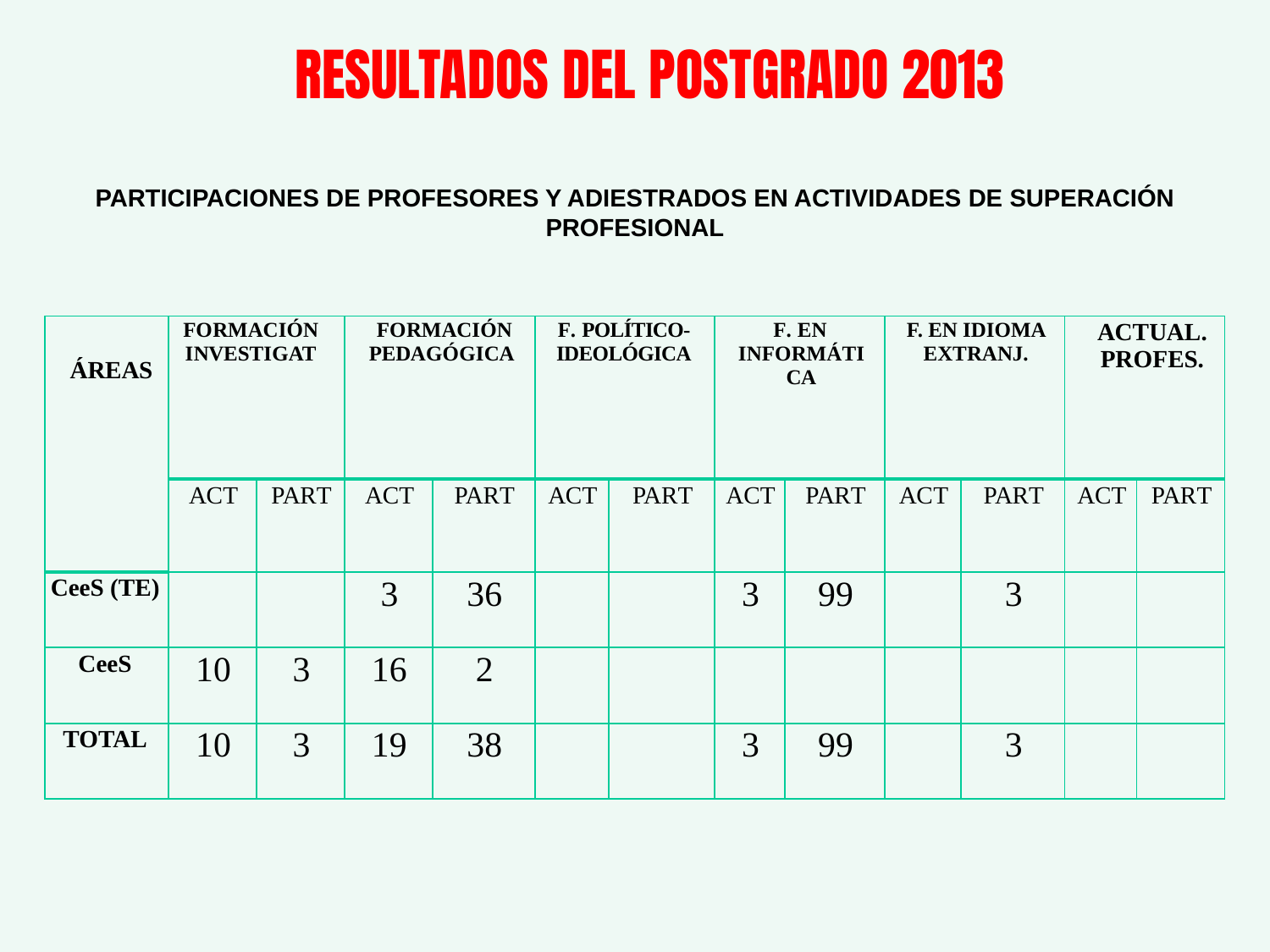

RESULTADOS DEL POSTGRADO 2013

PARTICIPACIONES DE PROFESORES Y ADIESTRADOS EN ACTIVIDADES DE SUPERACIÓN PROFESIONAL
| ÁREAS | FORMACIÓN INVESTIGAT |  | FORMACIÓN PEDAGÓGICA |  | F. POLÍTICO-IDEOLÓGICA |  | F. EN INFORMÁTICA |  | F. EN IDIOMA EXTRANJ. |  | ACTUAL. PROFES. |  |
| --- | --- | --- | --- | --- | --- | --- | --- | --- | --- | --- | --- | --- |
|  | ACT | PART | ACT | PART | ACT | PART | ACT | PART | ACT | PART | ACT | PART |
| CeeS (TE) |  |  | 3 | 36 |  |  | 3 | 99 |  | 3 |  |  |
| CeeS | 10 | 3 | 16 | 2 |  |  |  |  |  |  |  |  |
| TOTAL | 10 | 3 | 19 | 38 |  |  | 3 | 99 |  | 3 |  |  |